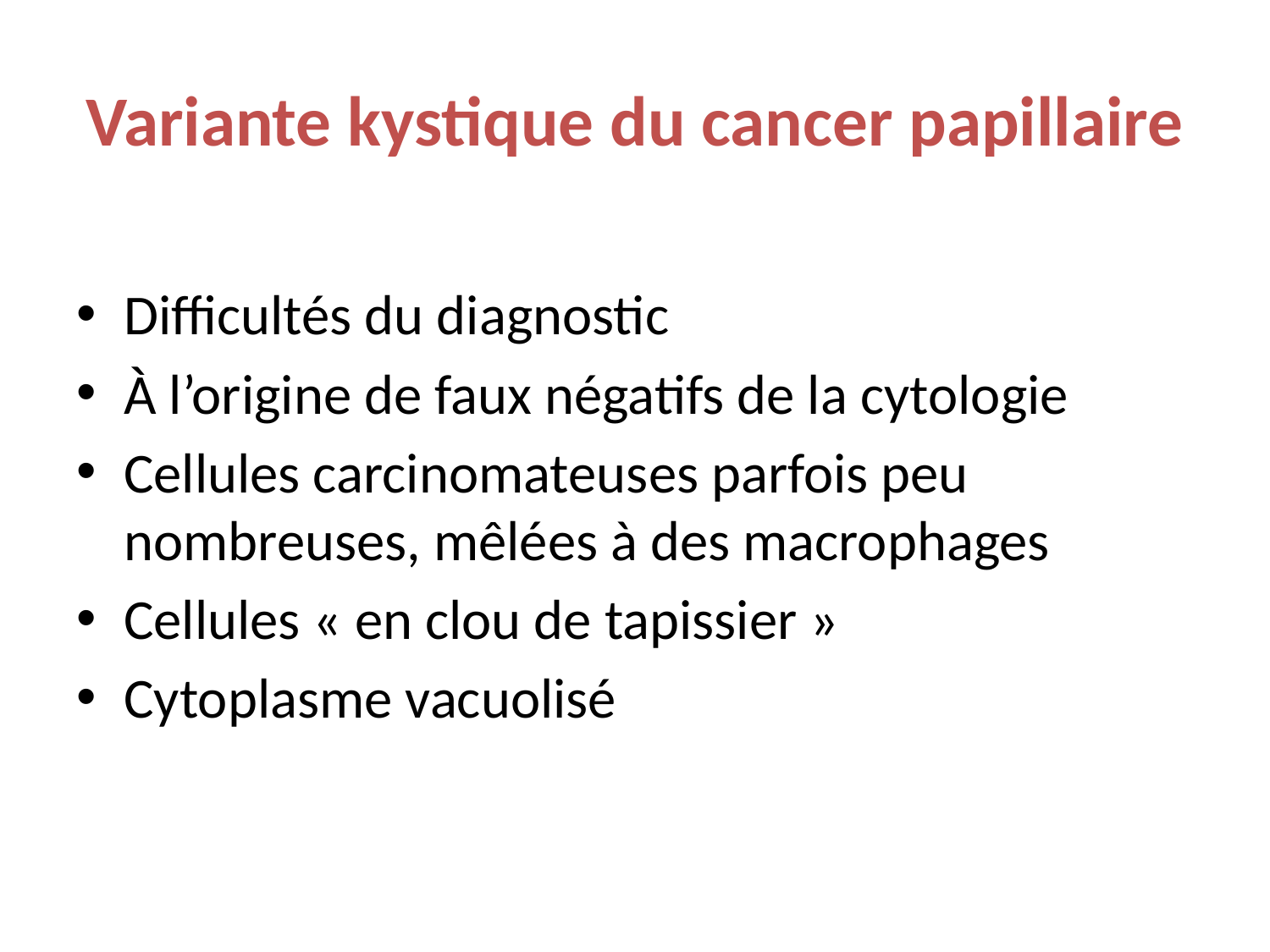

# Variante kystique du cancer papillaire
Difficultés du diagnostic
À l’origine de faux négatifs de la cytologie
Cellules carcinomateuses parfois peu nombreuses, mêlées à des macrophages
Cellules « en clou de tapissier »
Cytoplasme vacuolisé